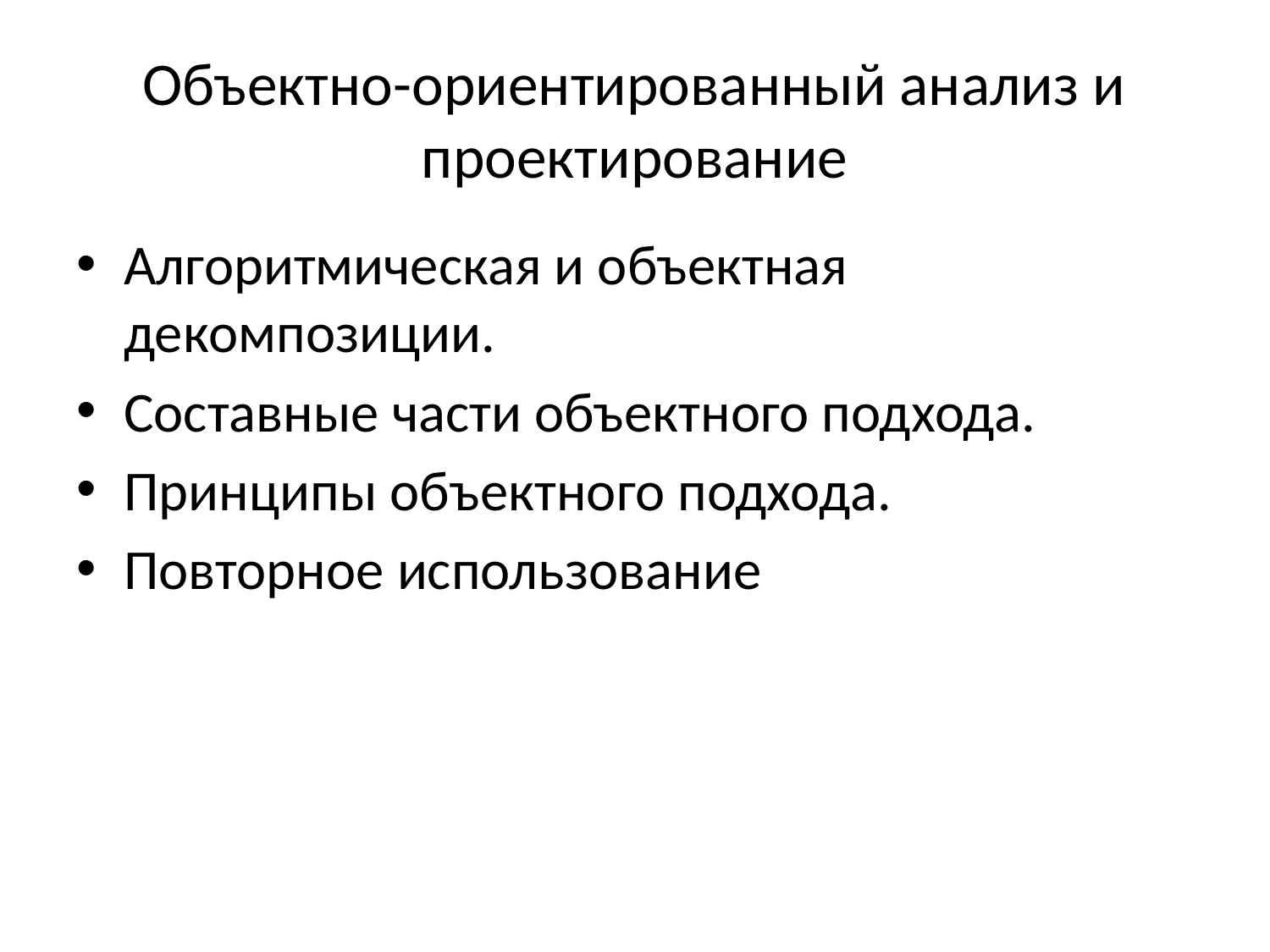

# Объектно-ориентированный анализ и проектирование
Алгоритмическая и объектная декомпозиции.
Составные части объектного подхода.
Принципы объектного подхода.
Повторное использование